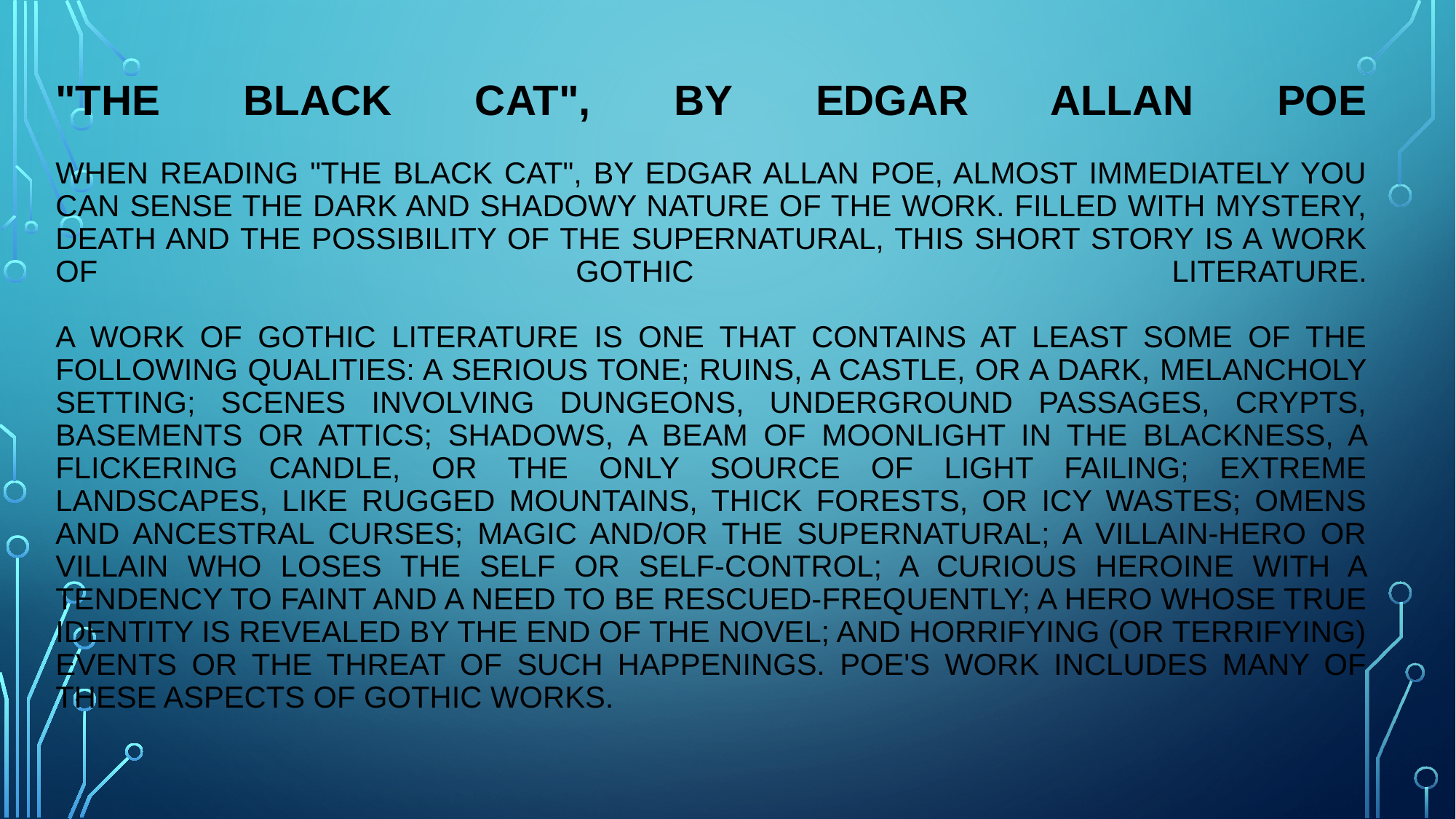

# "The Black Cat", by Edgar Allan Poe When reading "The Black Cat", by Edgar Allan Poe, almost immediately you can sense the dark and shadowy nature of the work. Filled with mystery, death and the possibility of the supernatural, this short story is a work of Gothic Literature. A work of Gothic Literature is one that contains at least some of the following qualities: a serious tone; ruins, a castle, or a dark, melancholy setting; scenes involving dungeons, underground passages, crypts, basements or attics; shadows, a beam of moonlight in the blackness, a flickering candle, or the only source of light failing; extreme landscapes, like rugged mountains, thick forests, or icy wastes; omens and ancestral curses; magic and/or the supernatural; a villain-hero or villain who loses the self or self-control; a curious heroine with a tendency to faint and a need to be rescued-frequently; a hero whose true identity is revealed by the end of the novel; and horrifying (or terrifying) events or the threat of such happenings. Poe's work includes many of these aspects of Gothic works.